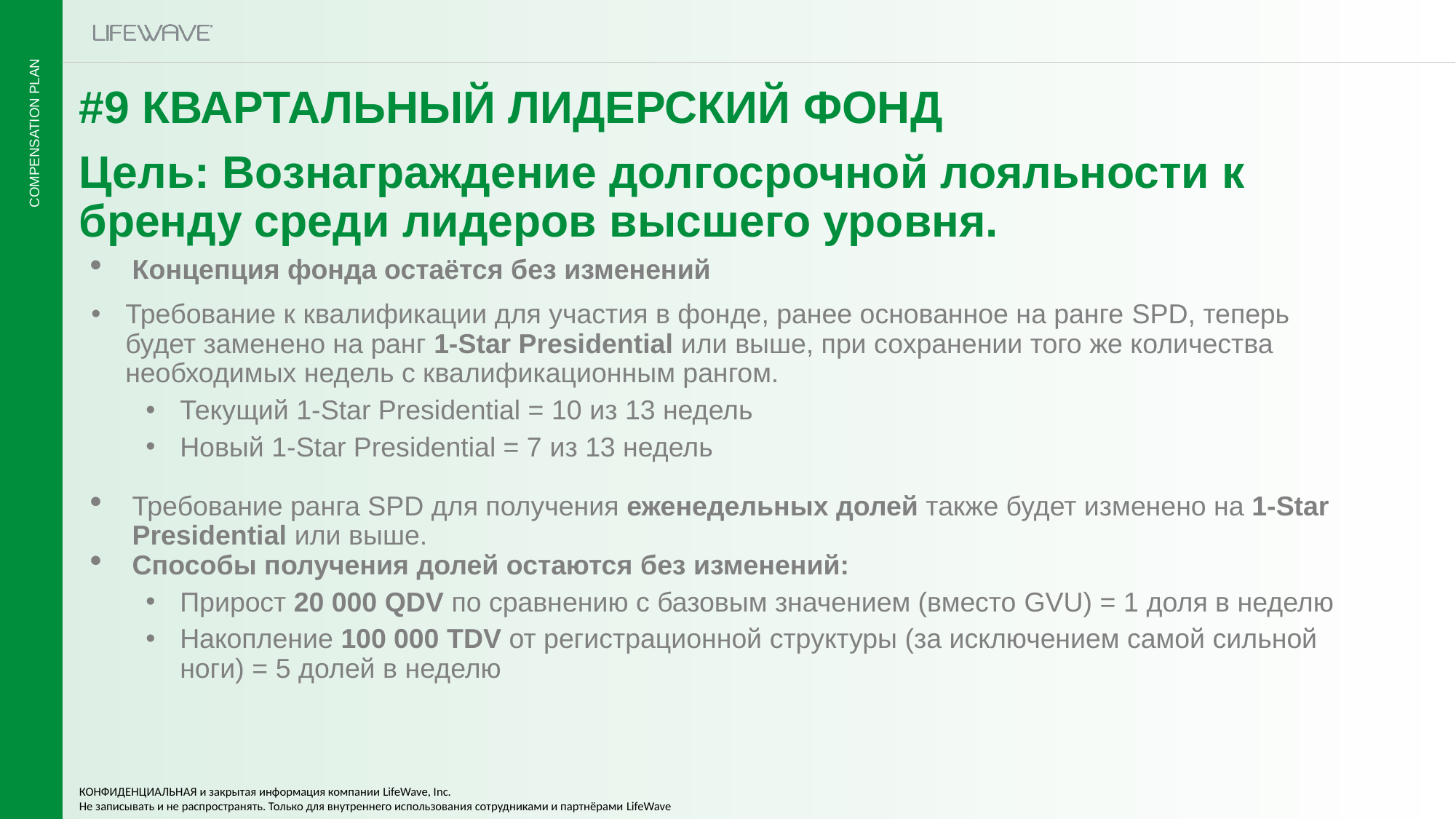

#9 КВАРТАЛЬНЫЙ ЛИДЕРСКИЙ ФОНД
Цель: Вознаграждение долгосрочной лояльности к бренду среди лидеров высшего уровня.
Концепция фонда остаётся без изменений
Требование к квалификации для участия в фонде, ранее основанное на ранге SPD, теперь будет заменено на ранг 1-Star Presidential или выше, при сохранении того же количества необходимых недель с квалификационным рангом.
Текущий 1-Star Presidential = 10 из 13 недель
Новый 1-Star Presidential = 7 из 13 недель

Требование ранга SPD для получения еженедельных долей также будет изменено на 1-Star Presidential или выше.
Способы получения долей остаются без изменений:
Прирост 20 000 QDV по сравнению с базовым значением (вместо GVU) = 1 доля в неделю
Накопление 100 000 TDV от регистрационной структуры (за исключением самой сильной ноги) = 5 долей в неделю

КОНФИДЕНЦИАЛЬНАЯ и закрытая информация компании LifeWave, Inc.
Не записывать и не распространять. Только для внутреннего использования сотрудниками и партнёрами LifeWave